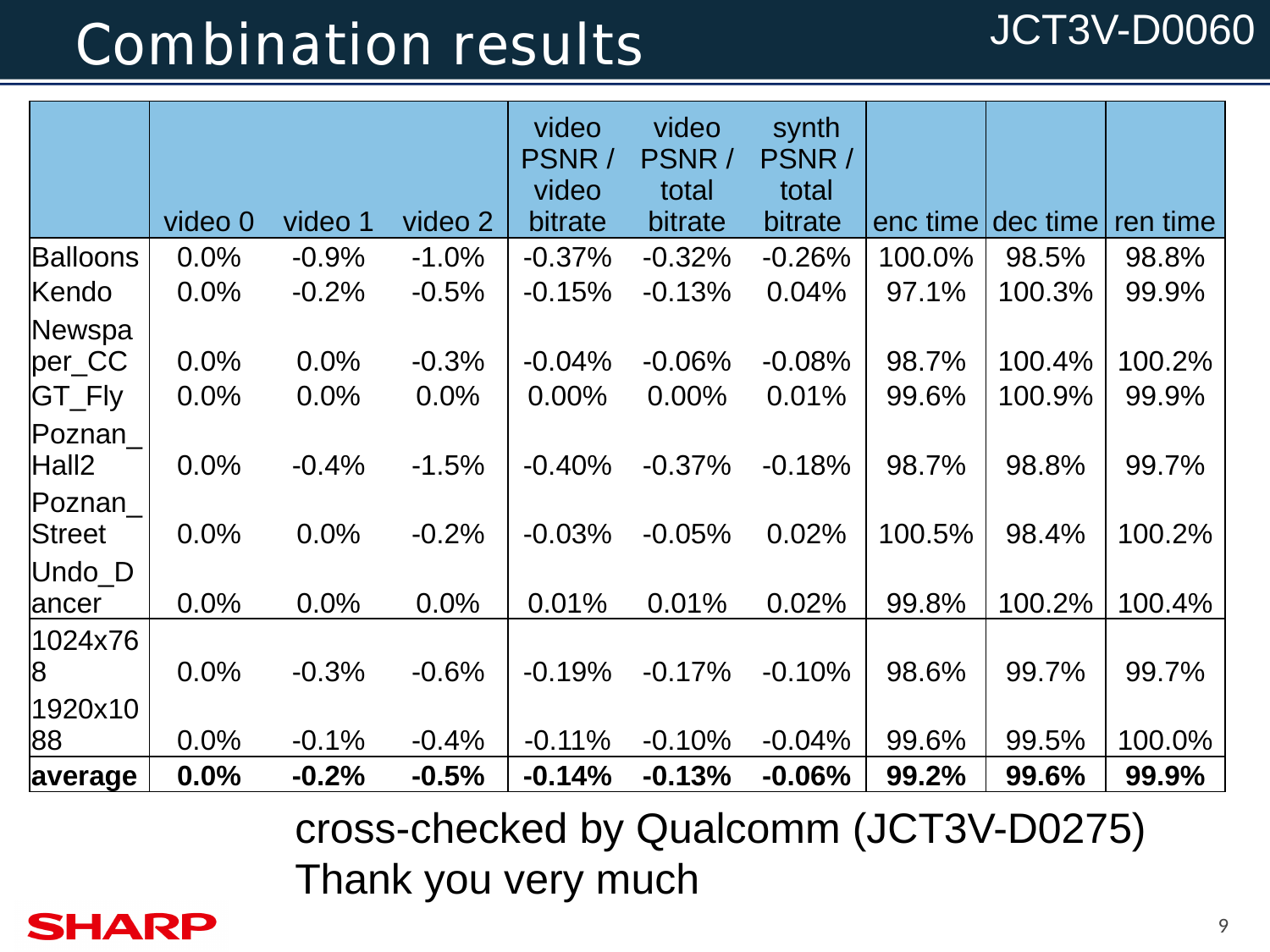

# Combination results
|  | video 0 | video 1 | video 2 | video PSNR / video bitrate | video PSNR / total bitrate | synth PSNR / total bitrate | enc time | dec time | ren time |
| --- | --- | --- | --- | --- | --- | --- | --- | --- | --- |
| Balloons | 0.0% | -0.9% | -1.0% | -0.37% | -0.32% | -0.26% | 100.0% | 98.5% | 98.8% |
| Kendo | 0.0% | -0.2% | -0.5% | -0.15% | -0.13% | 0.04% | 97.1% | 100.3% | 99.9% |
| Newspaper\_CC | 0.0% | 0.0% | -0.3% | -0.04% | -0.06% | -0.08% | 98.7% | 100.4% | 100.2% |
| GT\_Fly | 0.0% | 0.0% | 0.0% | 0.00% | 0.00% | 0.01% | 99.6% | 100.9% | 99.9% |
| Poznan\_Hall2 | 0.0% | -0.4% | -1.5% | -0.40% | -0.37% | -0.18% | 98.7% | 98.8% | 99.7% |
| Poznan\_Street | 0.0% | 0.0% | -0.2% | -0.03% | -0.05% | 0.02% | 100.5% | 98.4% | 100.2% |
| Undo\_Dancer | 0.0% | 0.0% | 0.0% | 0.01% | 0.01% | 0.02% | 99.8% | 100.2% | 100.4% |
| 1024x768 | 0.0% | -0.3% | -0.6% | -0.19% | -0.17% | -0.10% | 98.6% | 99.7% | 99.7% |
| 1920x1088 | 0.0% | -0.1% | -0.4% | -0.11% | -0.10% | -0.04% | 99.6% | 99.5% | 100.0% |
| average | 0.0% | -0.2% | -0.5% | -0.14% | -0.13% | -0.06% | 99.2% | 99.6% | 99.9% |
cross-checked by Qualcomm (JCT3V-D0275)
Thank you very much
9